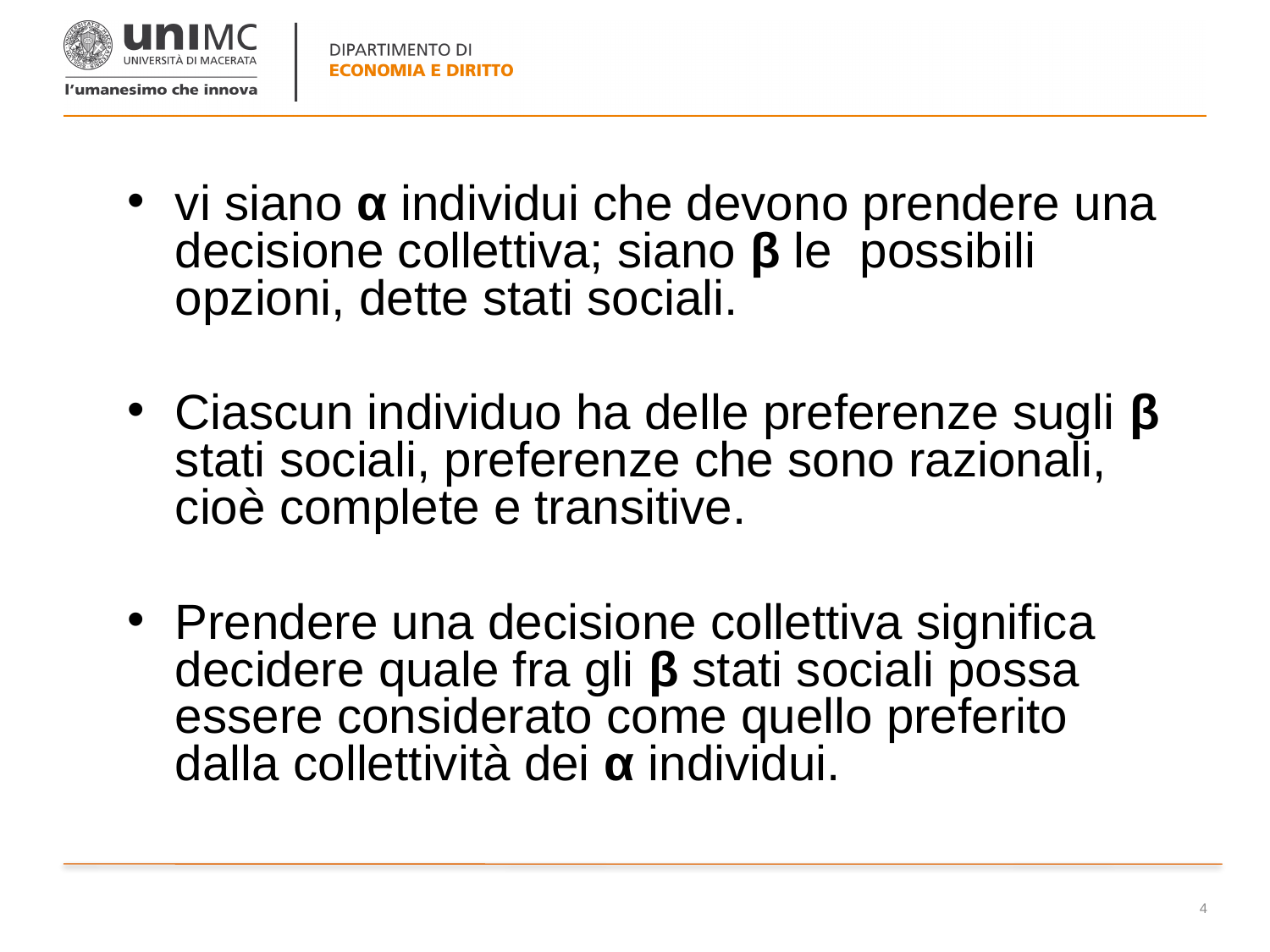

vi siano α individui che devono prendere una decisione collettiva; siano β le  possibili opzioni, dette stati sociali.

Ciascun individuo ha delle preferenze sugli β stati sociali, preferenze che sono razionali, cioè complete e transitive.

Prendere una decisione collettiva significa decidere quale fra gli β stati sociali possa essere considerato come quello preferito dalla collettività dei α individui.
4